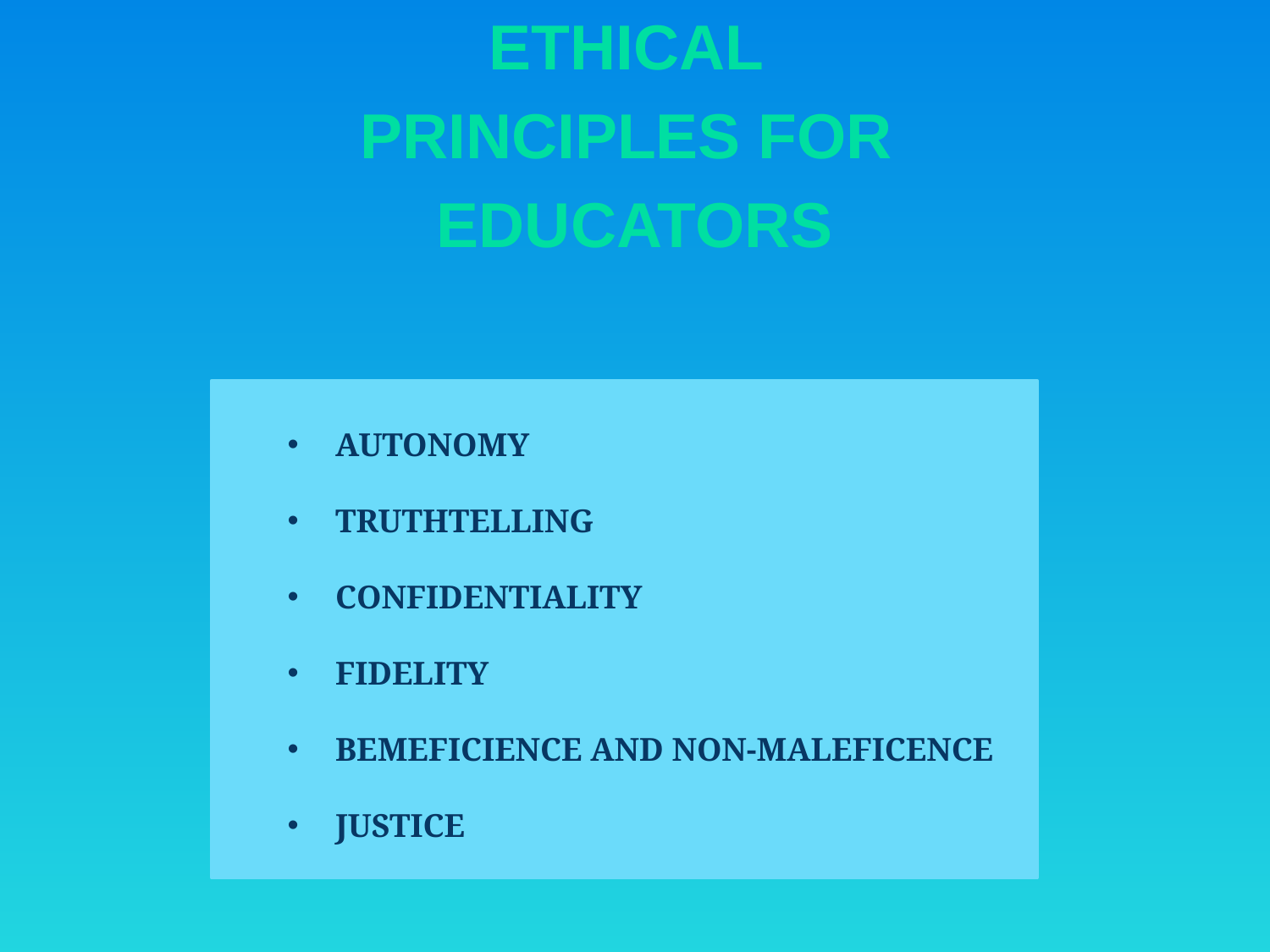

Ethical
Principles for
educators

AUTONOMY

TRUTHTELLING

CONFIDENTIALITY

FIDELITY

BEMEFICIENCE AND NON-MALEFICENCE

JUSTICE